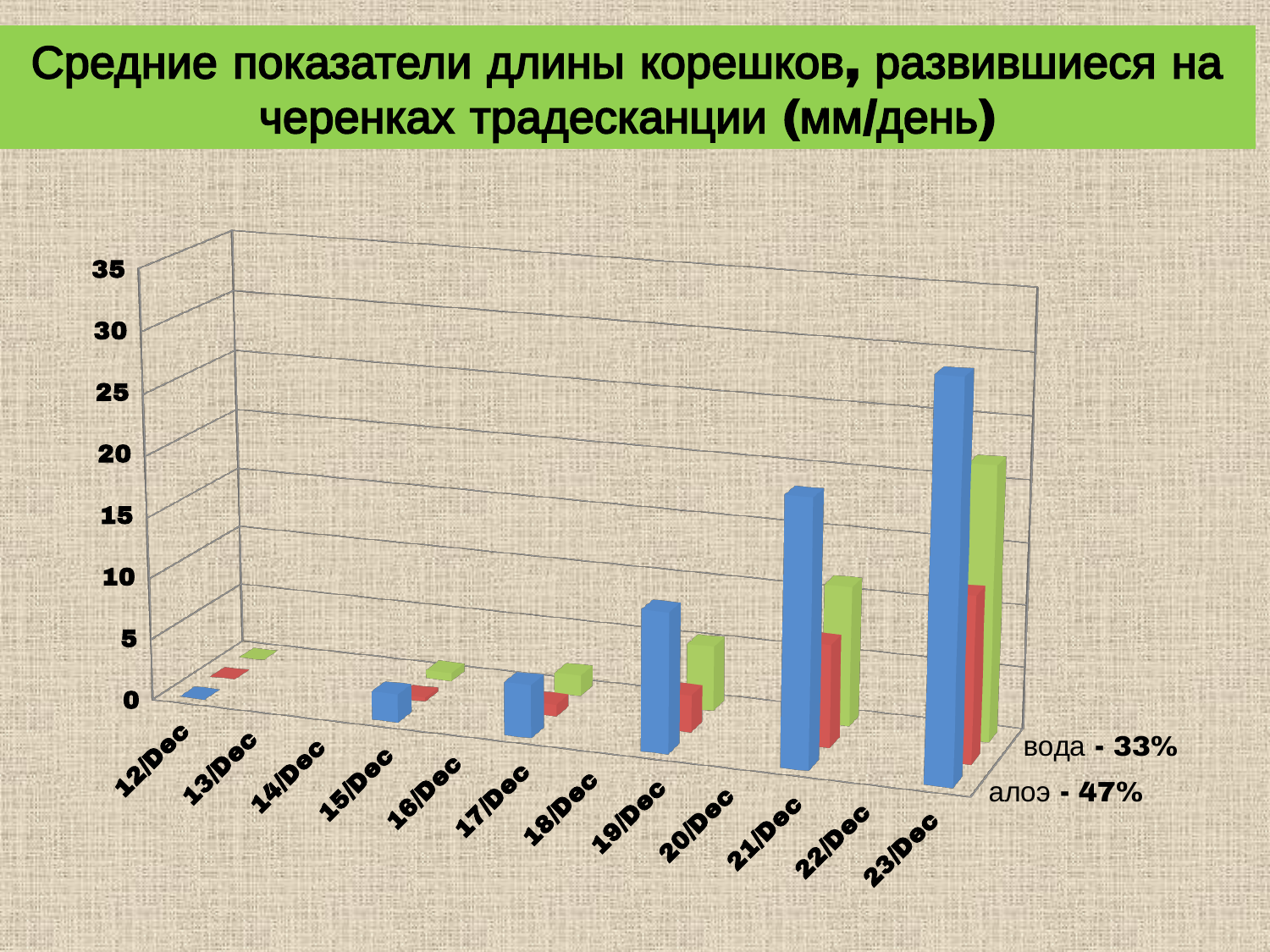

Средние показатели длины корешков, развившиеся на черенках традесканции (мм/день)

[unsupported chart]